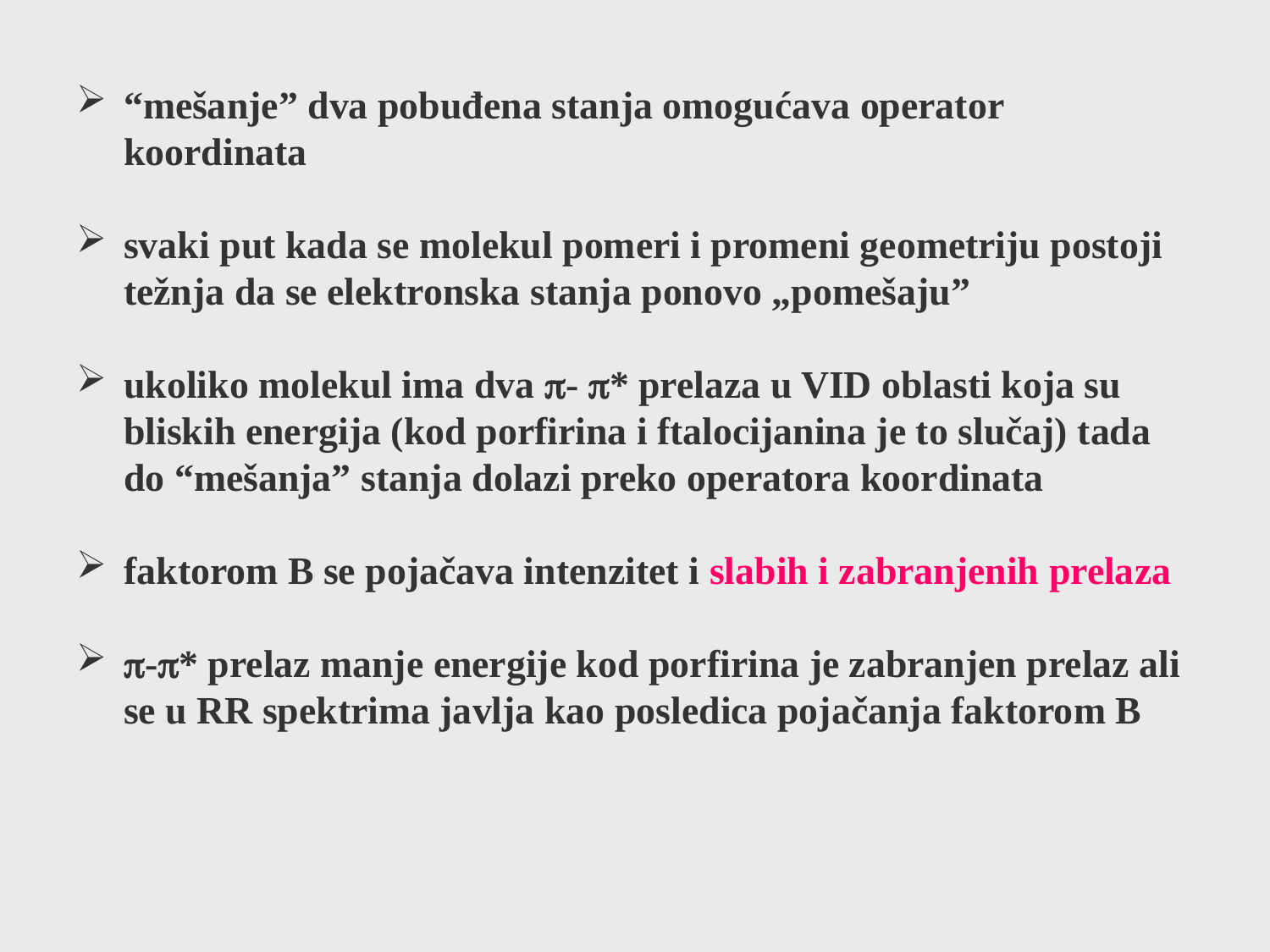

“mešanje” dva pobuđena stanja omogućava operator koordinata

svaki put kada se molekul pomeri i promeni geometriju postoji težnja da se elektronska stanja ponovo „pomešaju”

ukoliko molekul ima dva π- π* prelaza u VID oblasti koja su bliskih energija (kod porfirina i ftalocijanina je to slučaj) tada do “mešanja” stanja dolazi preko operatora koordinata

faktorom B se pojačava intenzitet i slabih i zabranjenih prelaza

π-π* prelaz manje energije kod porfirina je zabranjen prelaz ali se u RR spektrima javlja kao posledica pojačanja faktorom B